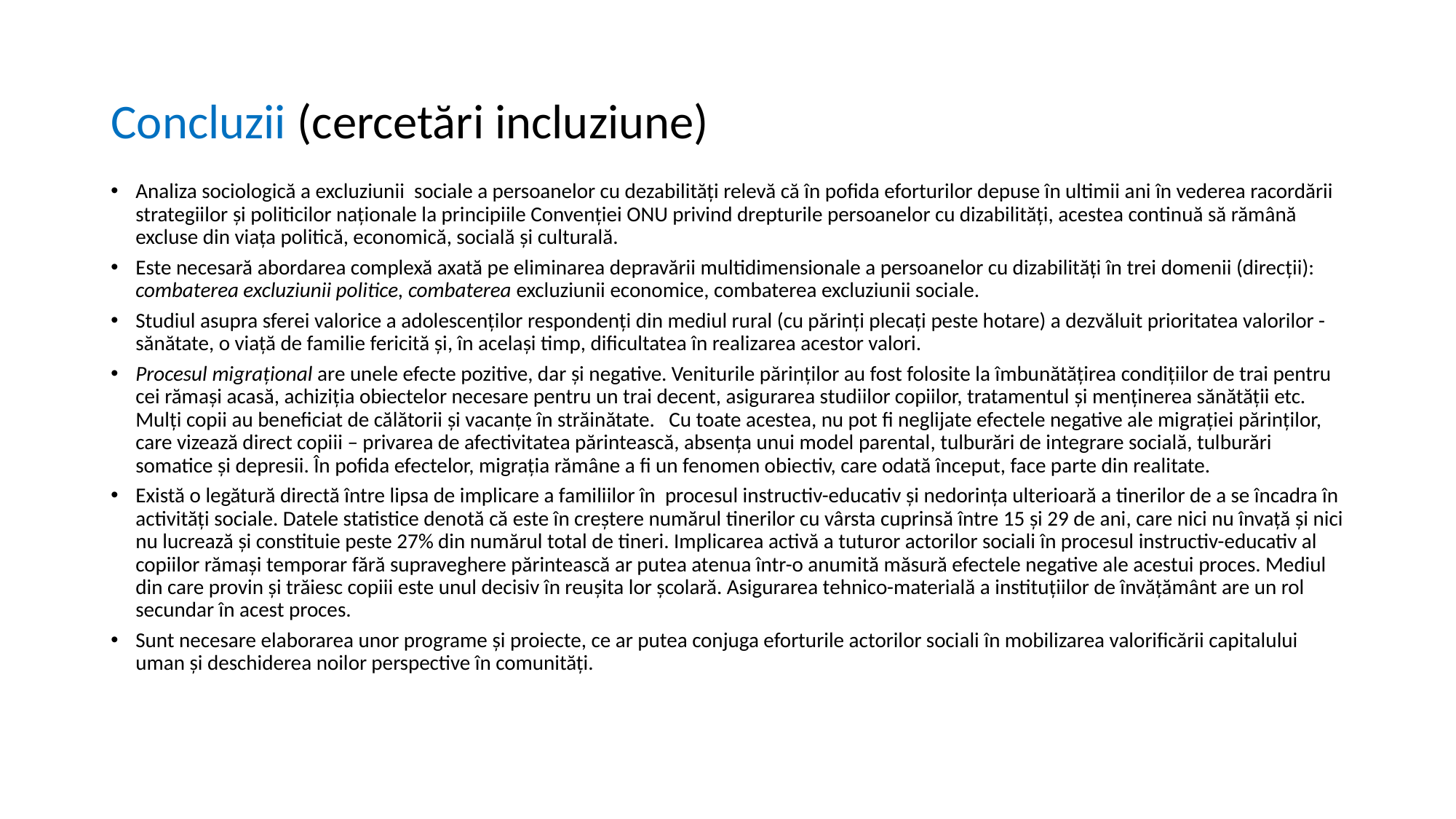

# Concluzii (cercetări incluziune)
Analiza sociologică a excluziunii  sociale a persoanelor cu dezabilități relevă că în pofida eforturilor depuse în ultimii ani în vederea racordării strategiilor și politicilor naționale la principiile Convenției ONU privind drepturile persoanelor cu dizabilități, acestea continuă să rămână excluse din viața politică, economică, socială și culturală.
Este necesară abordarea complexă axată pe eliminarea depravării multidimensionale a persoanelor cu dizabilități în trei domenii (direcții): combaterea excluziunii politice, combaterea excluziunii economice, combaterea excluziunii sociale.
Studiul asupra sferei valorice a adolescenților respondenți din mediul rural (cu părinți plecați peste hotare) a dezvăluit prioritatea valorilor - sănătate, o viață de familie fericită și, în același timp, dificultatea în realizarea acestor valori.
Procesul migraţional are unele efecte pozitive, dar și negative. Veniturile părinților au fost folosite la îmbunătățirea condițiilor de trai pentru cei rămași acasă, achiziția obiectelor necesare pentru un trai decent, asigurarea studiilor copiilor, tratamentul și menținerea sănătății etc. Mulți copii au beneficiat de călătorii și vacanțe în străinătate.   Cu toate acestea, nu pot fi neglijate efectele negative ale migrației părinților, care vizează direct copiii – privarea de afectivitatea părintească, absența unui model parental, tulburări de integrare socială, tulburări somatice și depresii. În pofida efectelor, migrația rămâne a fi un fenomen obiectiv, care odată început, face parte din realitate.
Există o legătură directă între lipsa de implicare a familiilor în  procesul instructiv-educativ și nedorința ulterioară a tinerilor de a se încadra în activități sociale. Datele statistice denotă că este în creștere numărul tinerilor cu vârsta cuprinsă între 15 și 29 de ani, care nici nu învață și nici nu lucrează și constituie peste 27% din numărul total de tineri. Implicarea activă a tuturor actorilor sociali în procesul instructiv-educativ al copiilor rămași temporar fără supraveghere părintească ar putea atenua într-o anumită măsură efectele negative ale acestui proces. Mediul din care provin și trăiesc copiii este unul decisiv în reușita lor școlară. Asigurarea tehnico-materială a instituțiilor de învățământ are un rol secundar în acest proces.
Sunt necesare elaborarea unor programe și proiecte, ce ar putea conjuga eforturile actorilor sociali în mobilizarea valorificării capitalului uman și deschiderea noilor perspective în comunități.